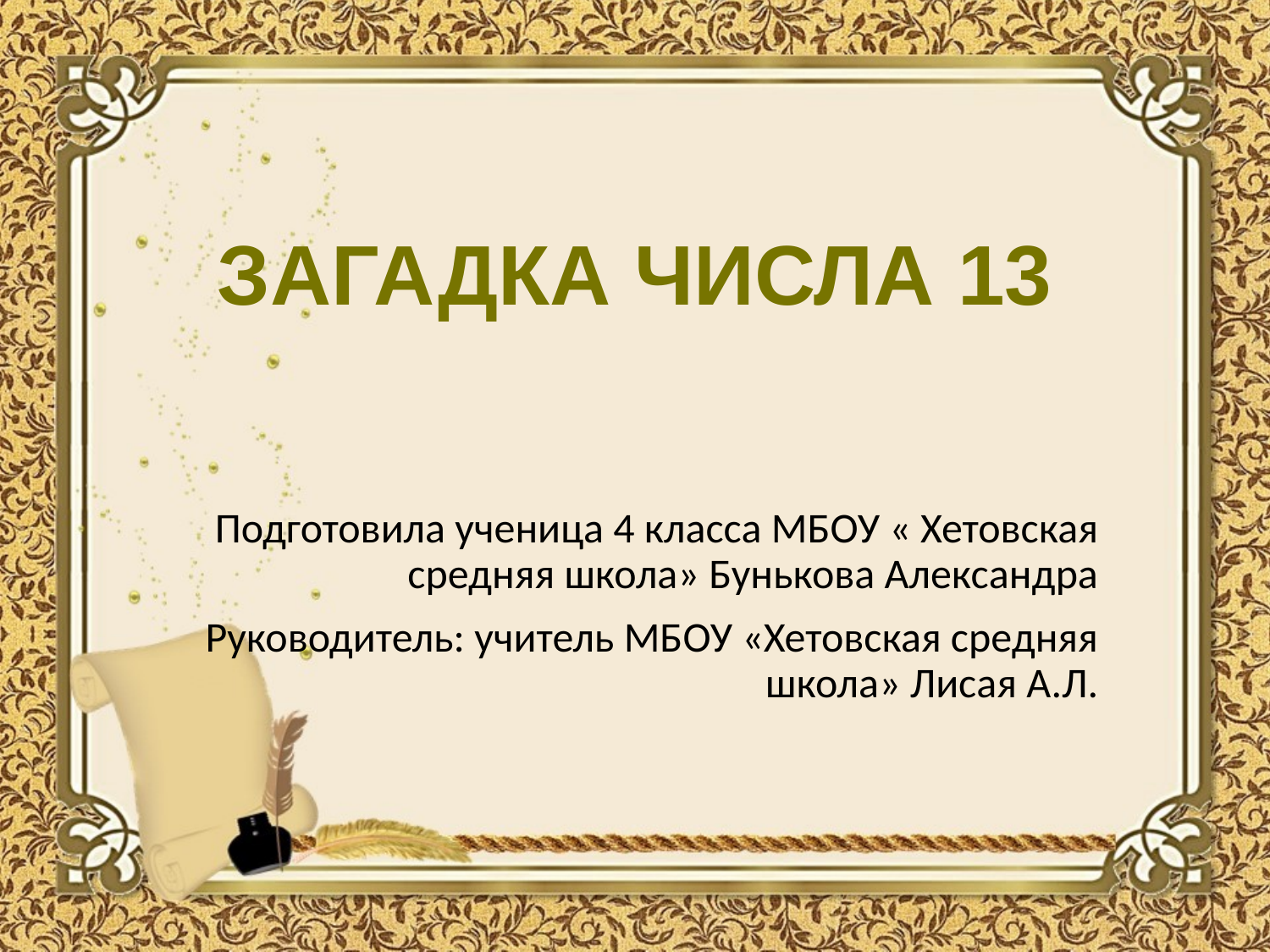

# ЗАГАДКА ЧИСЛА 13
Подготовила ученица 4 класса МБОУ « Хетовская средняя школа» Бунькова Александра
Руководитель: учитель МБОУ «Хетовская средняя школа» Лисая А.Л.